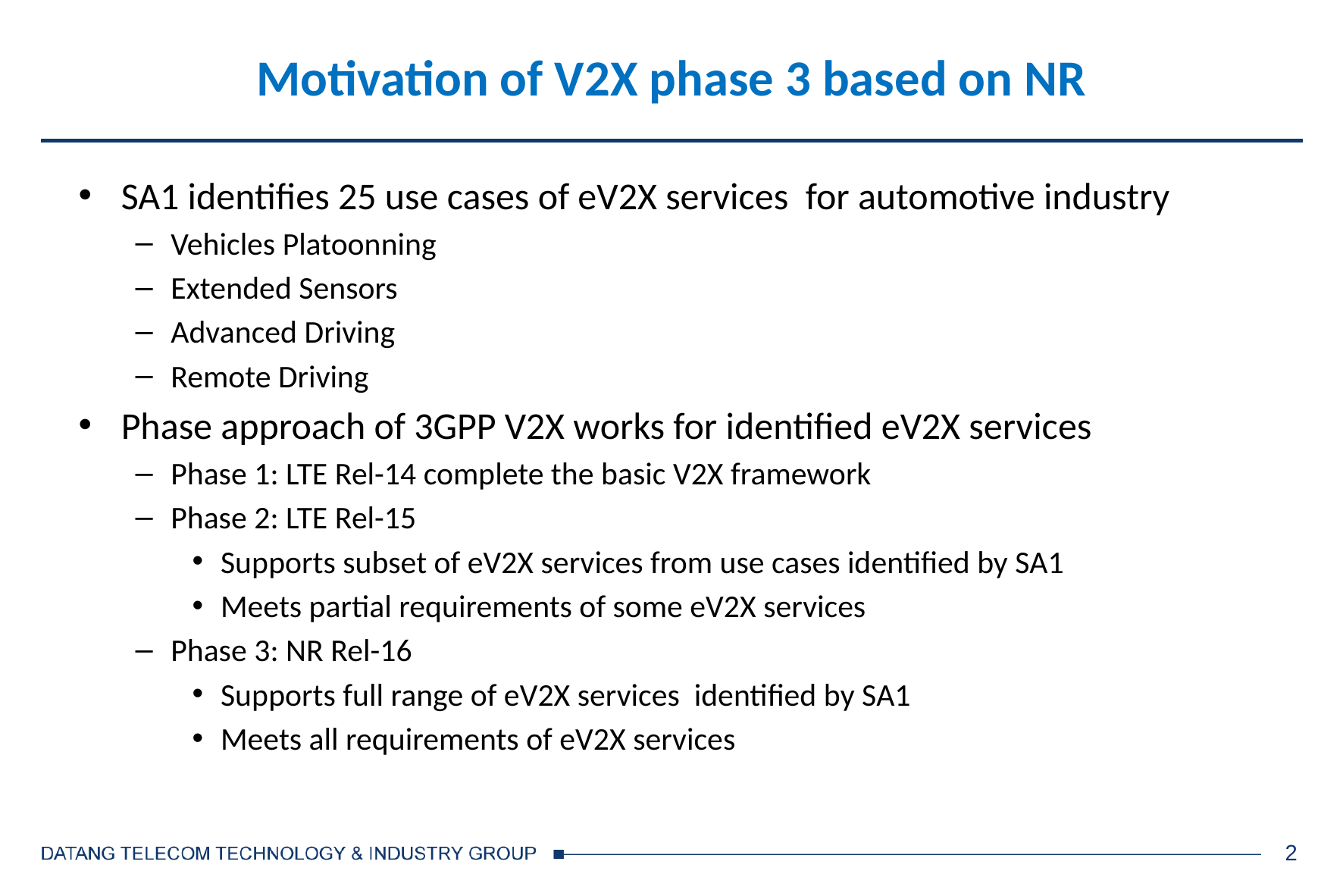

# Motivation of V2X phase 3 based on NR
SA1 identifies 25 use cases of eV2X services  for automotive industry
Vehicles Platoonning
Extended Sensors
Advanced Driving
Remote Driving
Phase approach of 3GPP V2X works for identified eV2X services
Phase 1: LTE Rel-14 complete the basic V2X framework
Phase 2: LTE Rel-15
Supports subset of eV2X services from use cases identified by SA1
Meets partial requirements of some eV2X services
Phase 3: NR Rel-16
Supports full range of eV2X services  identified by SA1
Meets all requirements of eV2X services
2